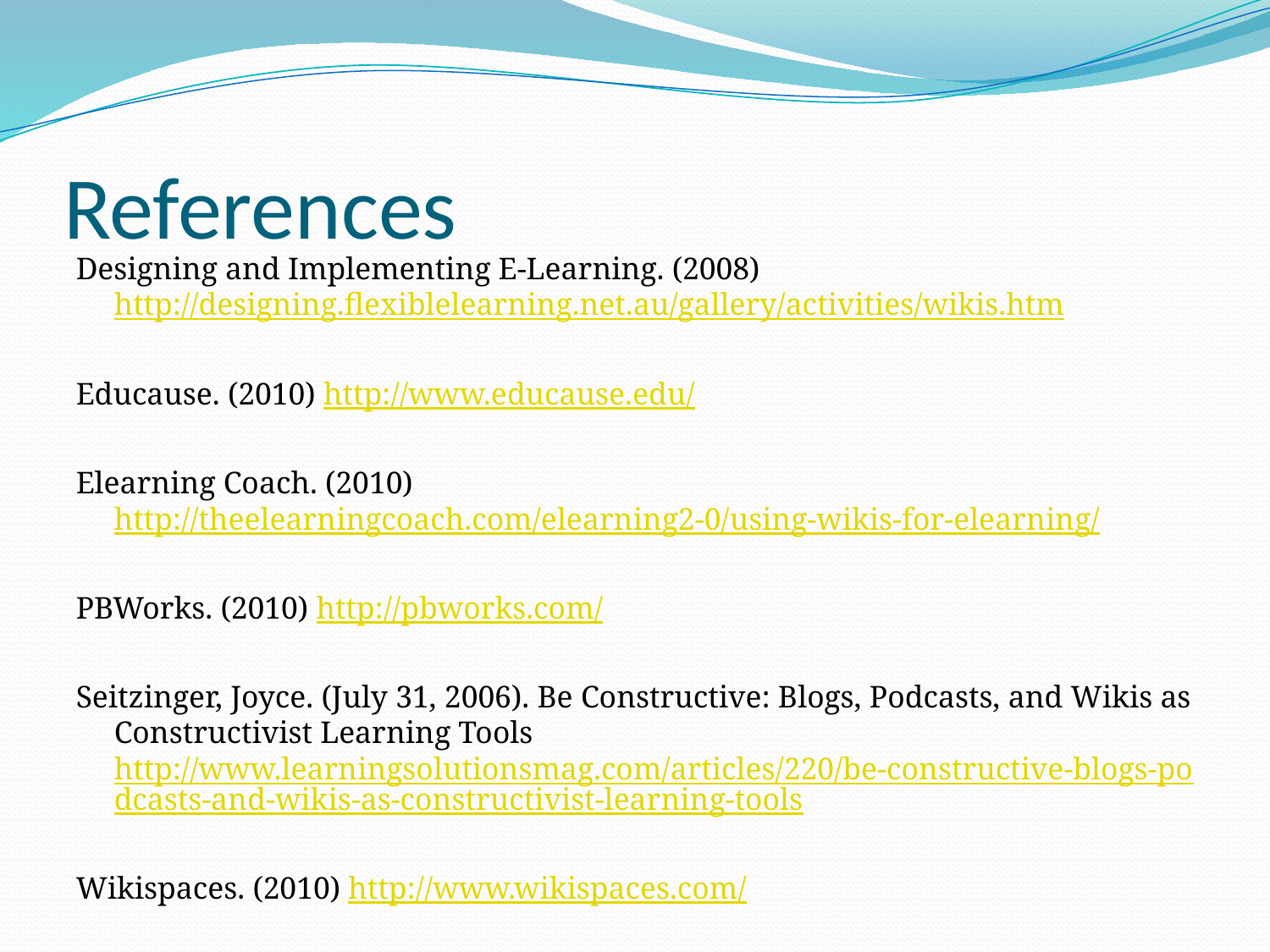

# References
Designing and Implementing E-Learning. (2008) http://designing.flexiblelearning.net.au/gallery/activities/wikis.htm

Educause. (2010) http://www.educause.edu/

Elearning Coach. (2010) http://theelearningcoach.com/elearning2-0/using-wikis-for-elearning/

PBWorks. (2010) http://pbworks.com/

Seitzinger, Joyce. (July 31, 2006). Be Constructive: Blogs, Podcasts, and Wikis as Constructivist Learning Tools http://www.learningsolutionsmag.com/articles/220/be-constructive-blogs-podcasts-and-wikis-as-constructivist-learning-tools

Wikispaces. (2010) http://www.wikispaces.com/